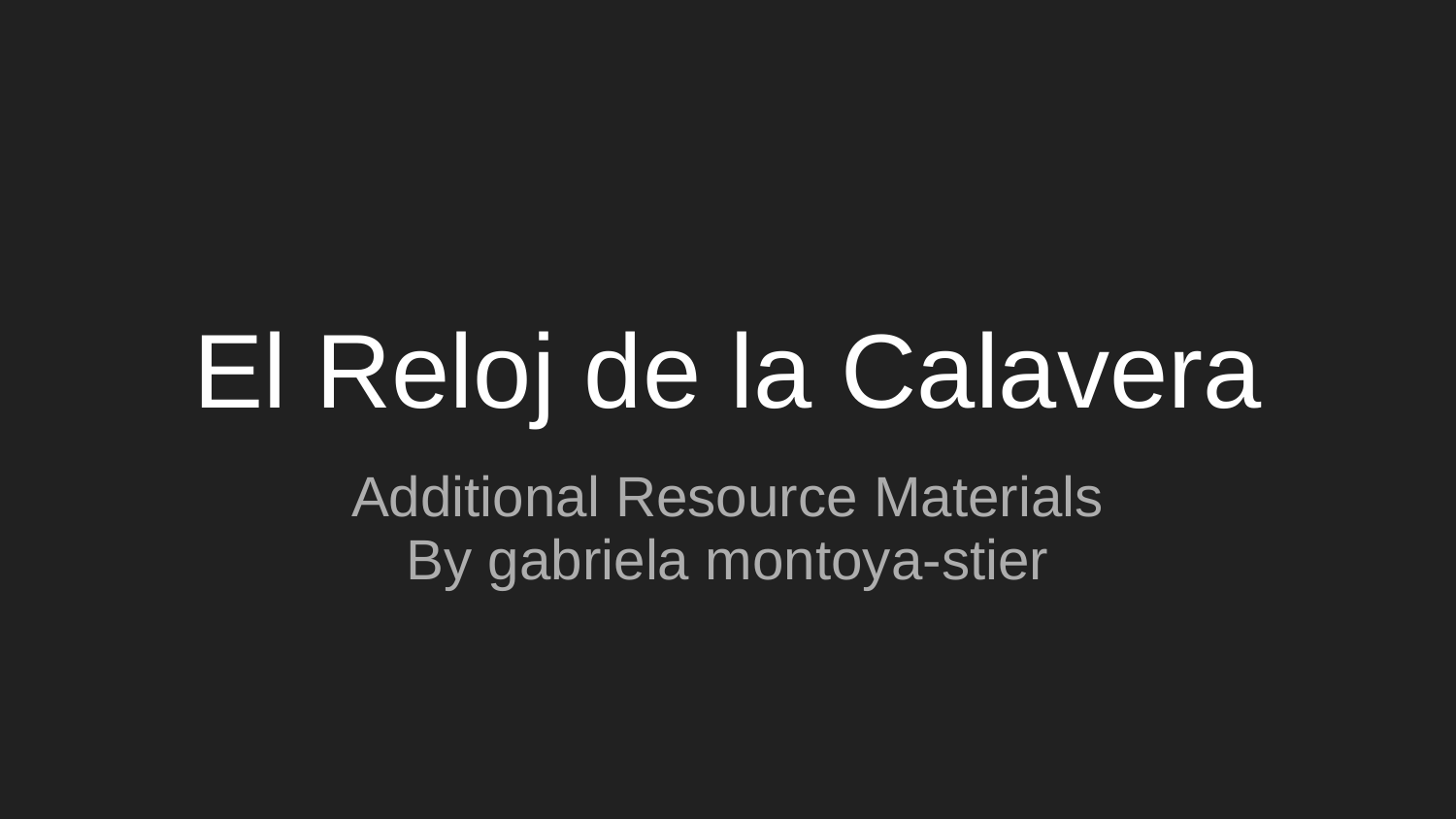

# El Reloj de la Calavera
Additional Resource Materials
By gabriela montoya-stier